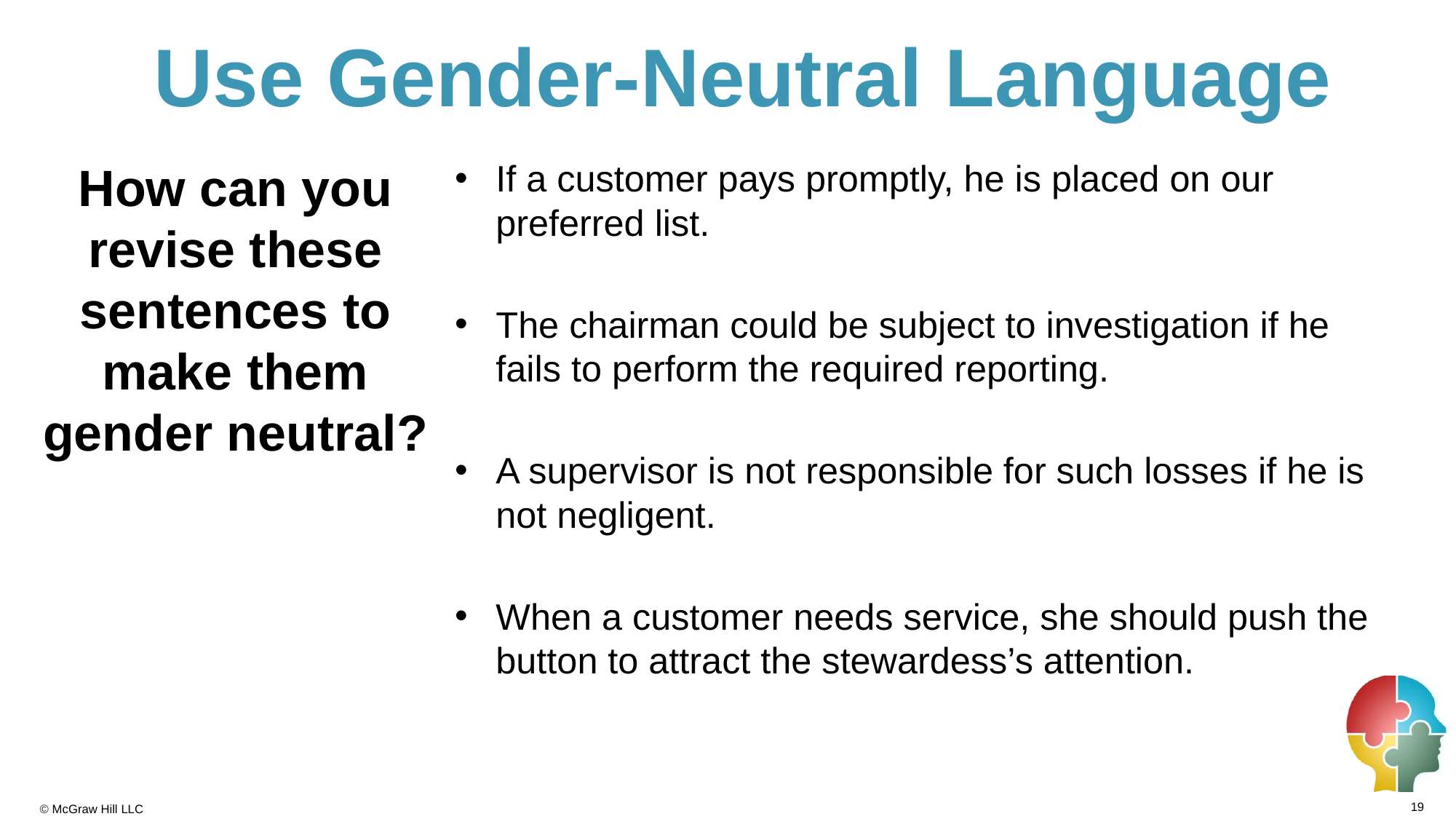

# Use Gender-Neutral Language
How can you revise these sentences to make them gender neutral?
If a customer pays promptly, he is placed on our preferred list.
The chairman could be subject to investigation if he fails to perform the required reporting.
A supervisor is not responsible for such losses if he is not negligent.
When a customer needs service, she should push the button to attract the stewardess’s attention.
19